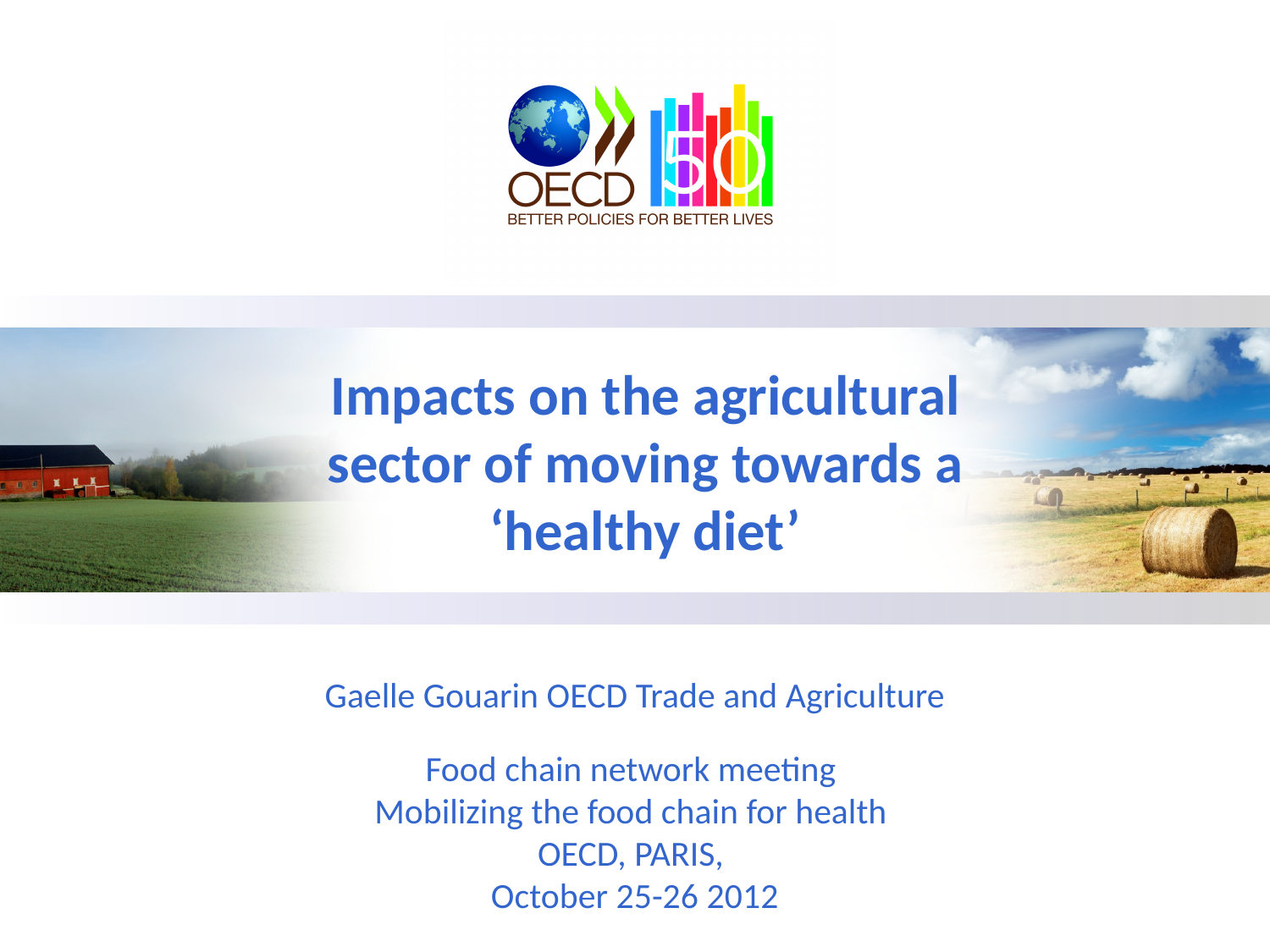

Impacts on the agricultural sector of moving towards a ‘healthy diet’
Gaelle Gouarin OECD Trade and Agriculture
Food chain network meeting
Mobilizing the food chain for health
OECD, PARIS,
October 25-26 2012